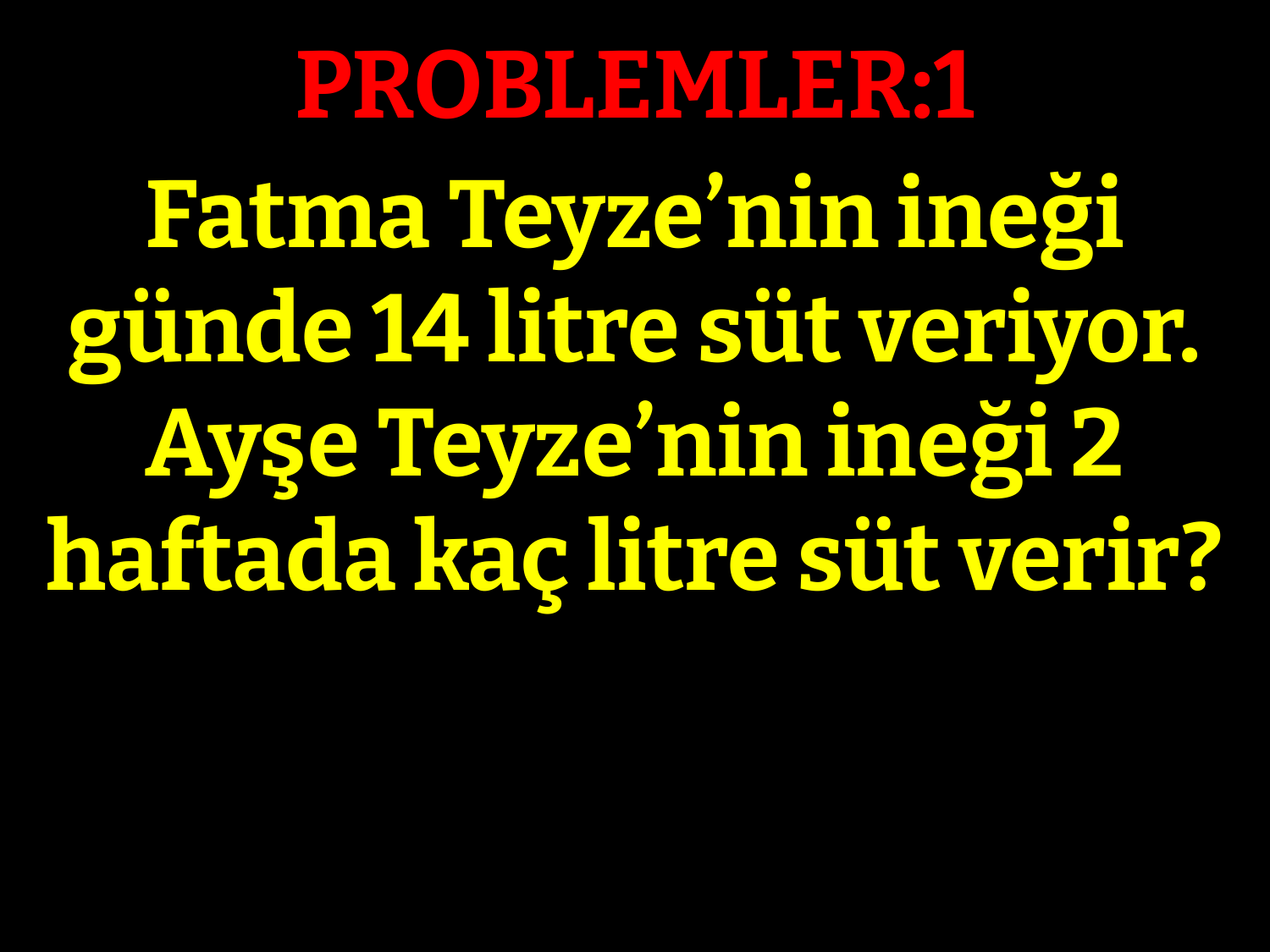

PROBLEMLER:1
Fatma Teyze’nin ineği günde 14 litre süt veriyor. Ayşe Teyze’nin ineği 2 haftada kaç litre süt verir?
#